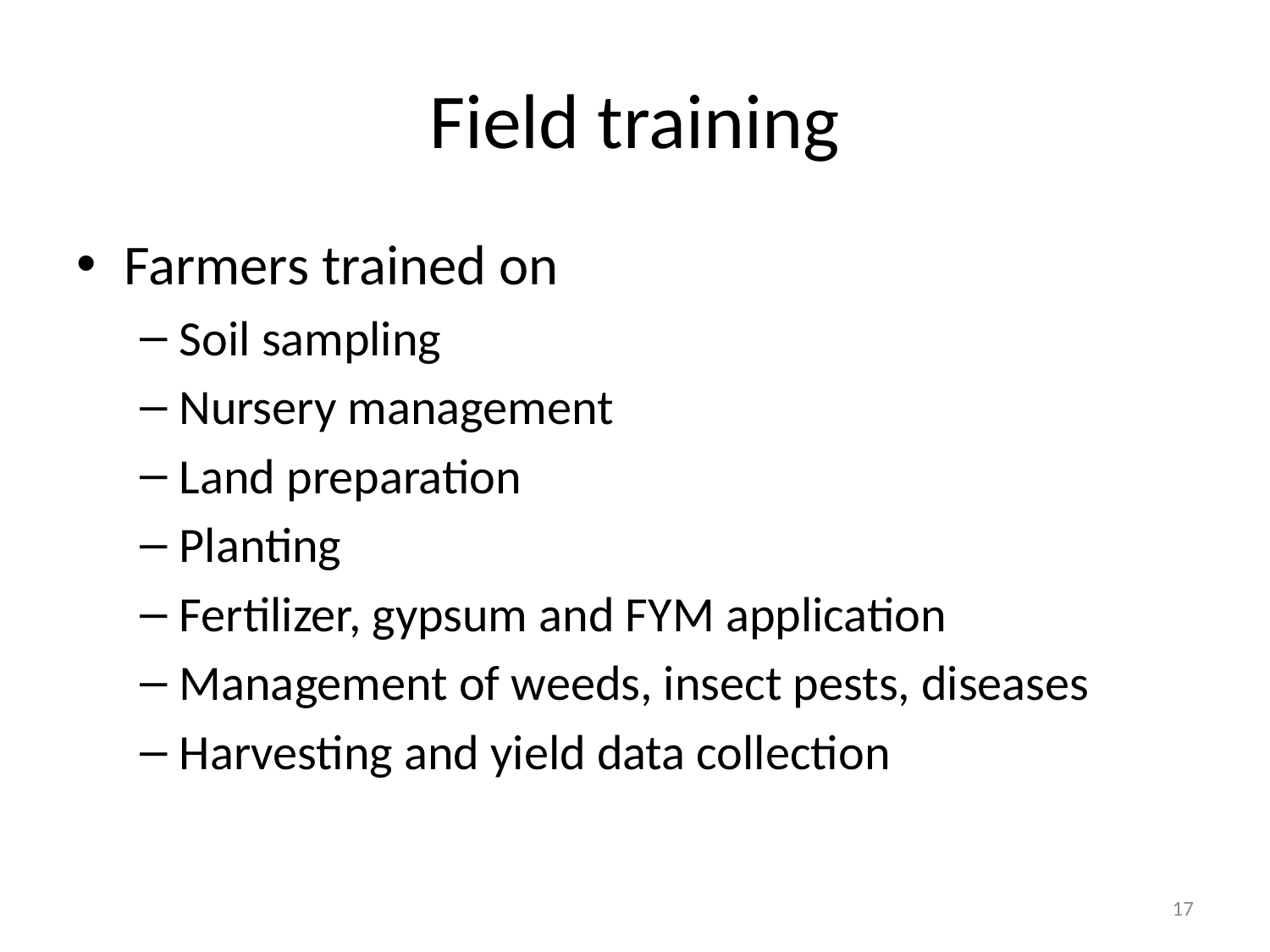

# Field training
Farmers trained on
Soil sampling
Nursery management
Land preparation
Planting
Fertilizer, gypsum and FYM application
Management of weeds, insect pests, diseases
Harvesting and yield data collection

17